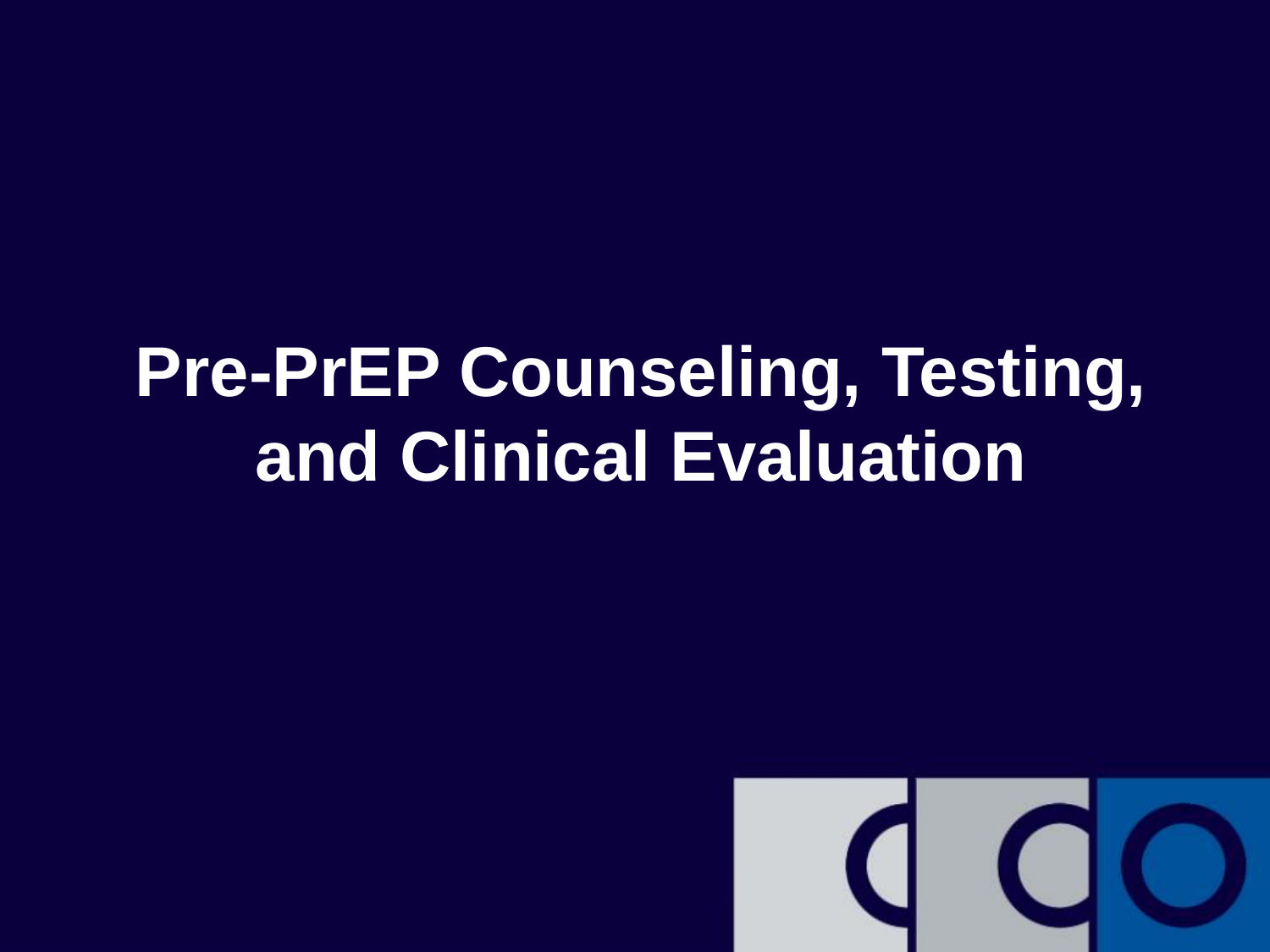

# Pre-PrEP Counseling, Testing, and Clinical Evaluation